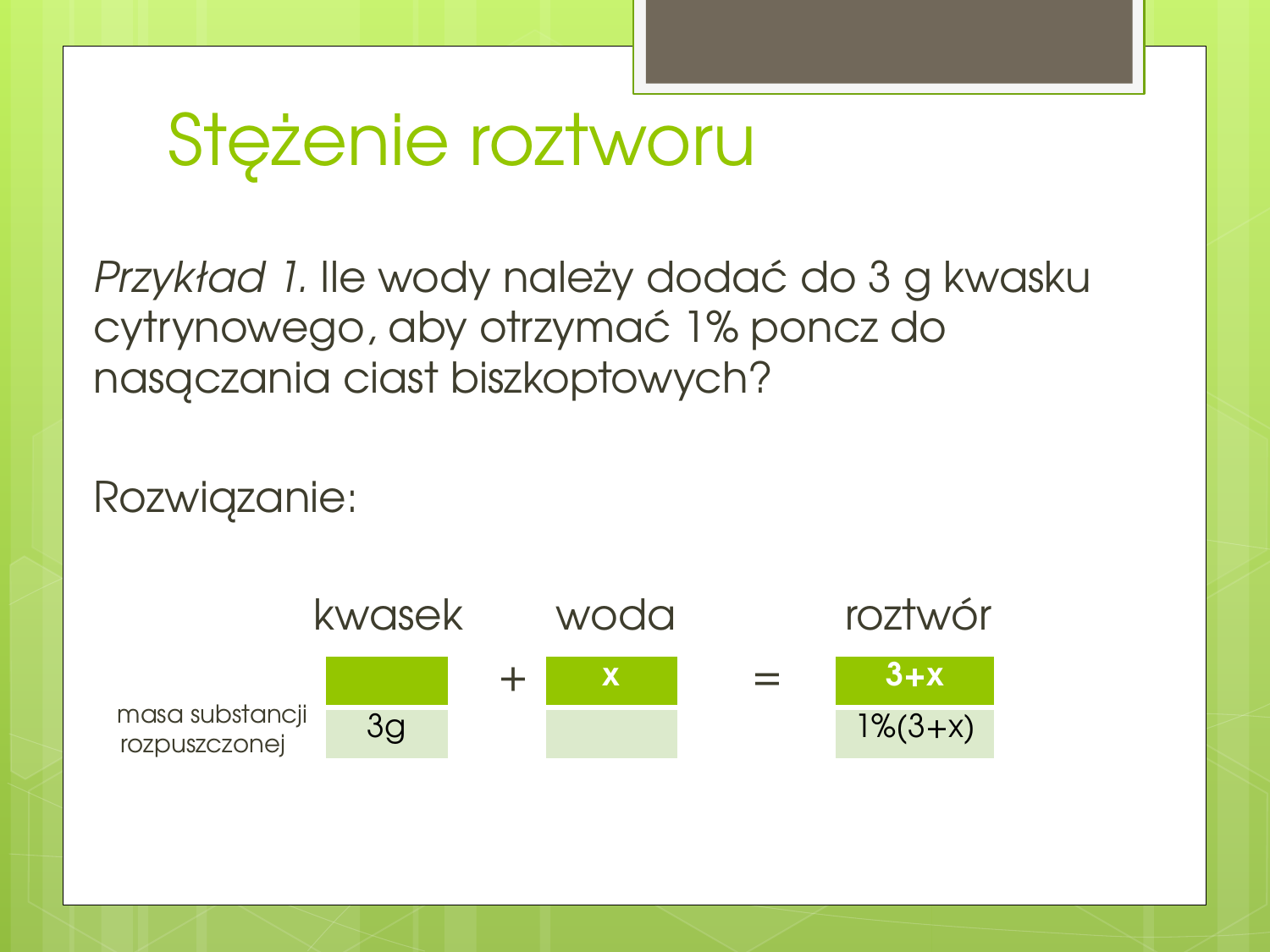

# Stężenie roztworu
Przykład 1. Ile wody należy dodać do 3 g kwasku cytrynowego, aby otrzymać 1% poncz do nasączania ciast biszkoptowych?

Rozwiązanie:

	        kwasek	       woda	          roztwór
	  		  +		  =
    masa substancji
    rozpuszczonej

|  |
| --- |
| 3g |
| x |
| --- |
|  |
| 3+x |
| --- |
| 1%(3+x) |